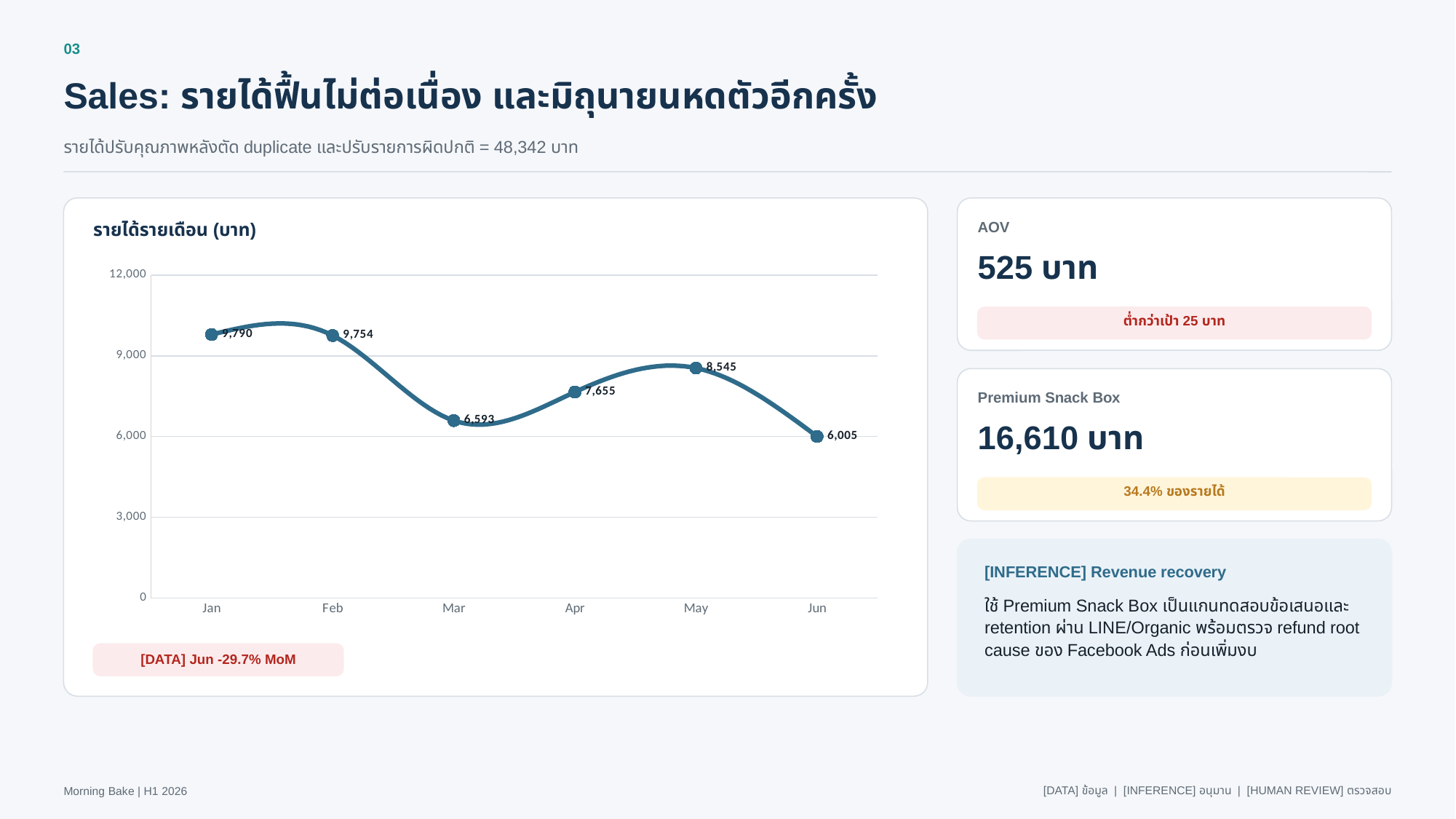

03
Sales: รายได้ฟื้นไม่ต่อเนื่อง และมิถุนายนหดตัวอีกครั้ง
รายได้ปรับคุณภาพหลังตัด duplicate และปรับรายการผิดปกติ = 48,342 บาท

AOV
รายได้รายเดือน (บาท)
525 บาท

### Chart

| Category |  |
|---|---|
| Jan | 9790.0 |
| Feb | 9754.0 |
| Mar | 6593.0 |
| Apr | 7655.0 |
| May | 8545.0 |
| Jun | 6005.0 |
ต่ำกว่าเป้า 25 บาท

Premium Snack Box
16,610 บาท

34.4% ของรายได้

[INFERENCE] Revenue recovery
ใช้ Premium Snack Box เป็นแกนทดสอบข้อเสนอและ retention ผ่าน LINE/Organic พร้อมตรวจ refund root cause ของ Facebook Ads ก่อนเพิ่มงบ

[DATA] Jun -29.7% MoM
Morning Bake | H1 2026
[DATA] ข้อมูล  |  [INFERENCE] อนุมาน  |  [HUMAN REVIEW] ตรวจสอบ